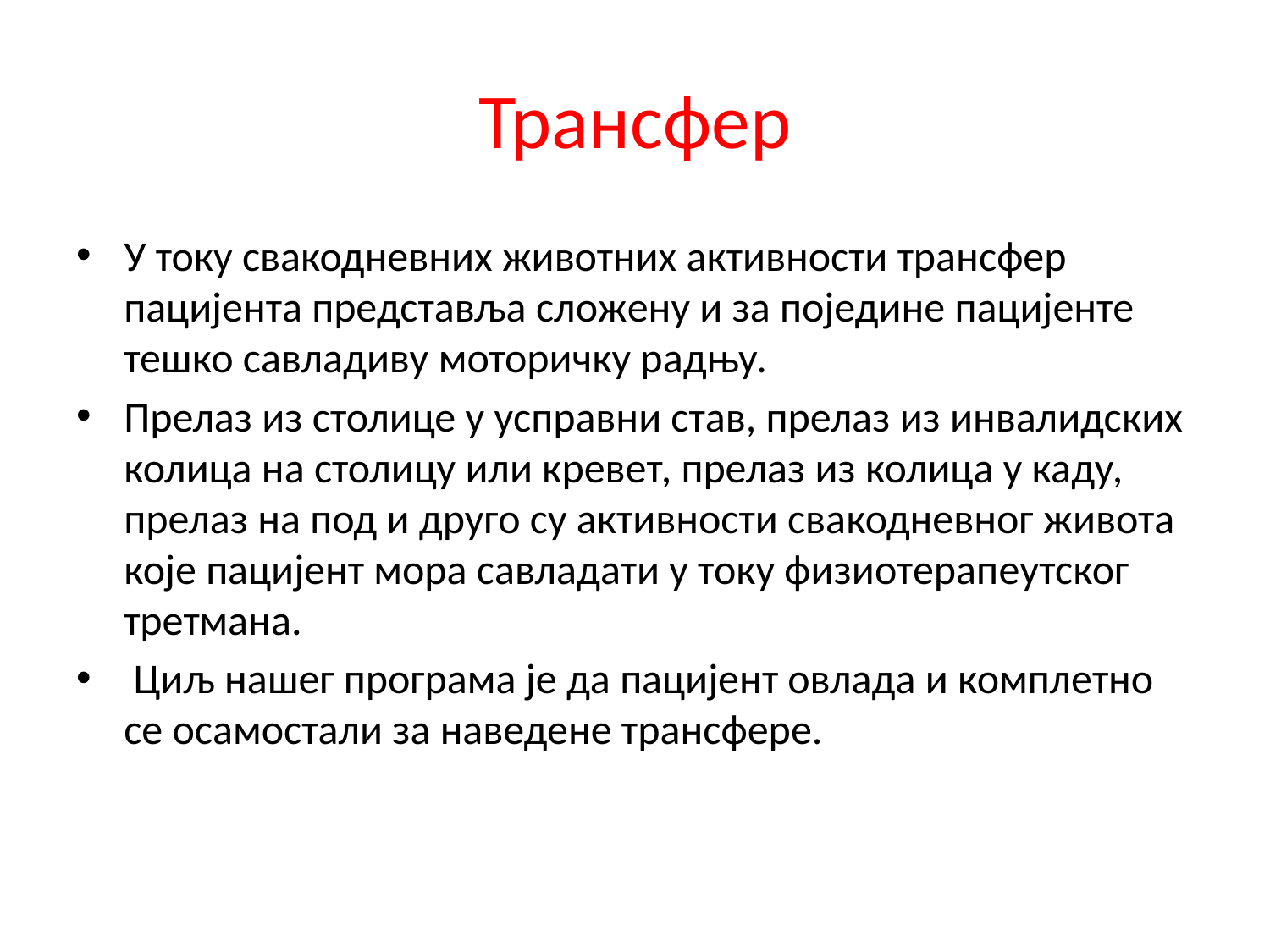

# Трансфер
У току свакодневних животних активности трансфер пацијента представља сложену и за поједине пацијенте тешко савладиву моторичку радњу.
Прелаз из столице у усправни став, прелаз из инвалидских колица на столицу или кревет, прелаз из колица у каду, прелаз на под и друго су активности свакодневног живота које пацијент мора савладати у току физиотерапеутског третмана.
 Циљ нашег програма је да пацијент овлада и комплетно се осамостали за наведене трансфере.